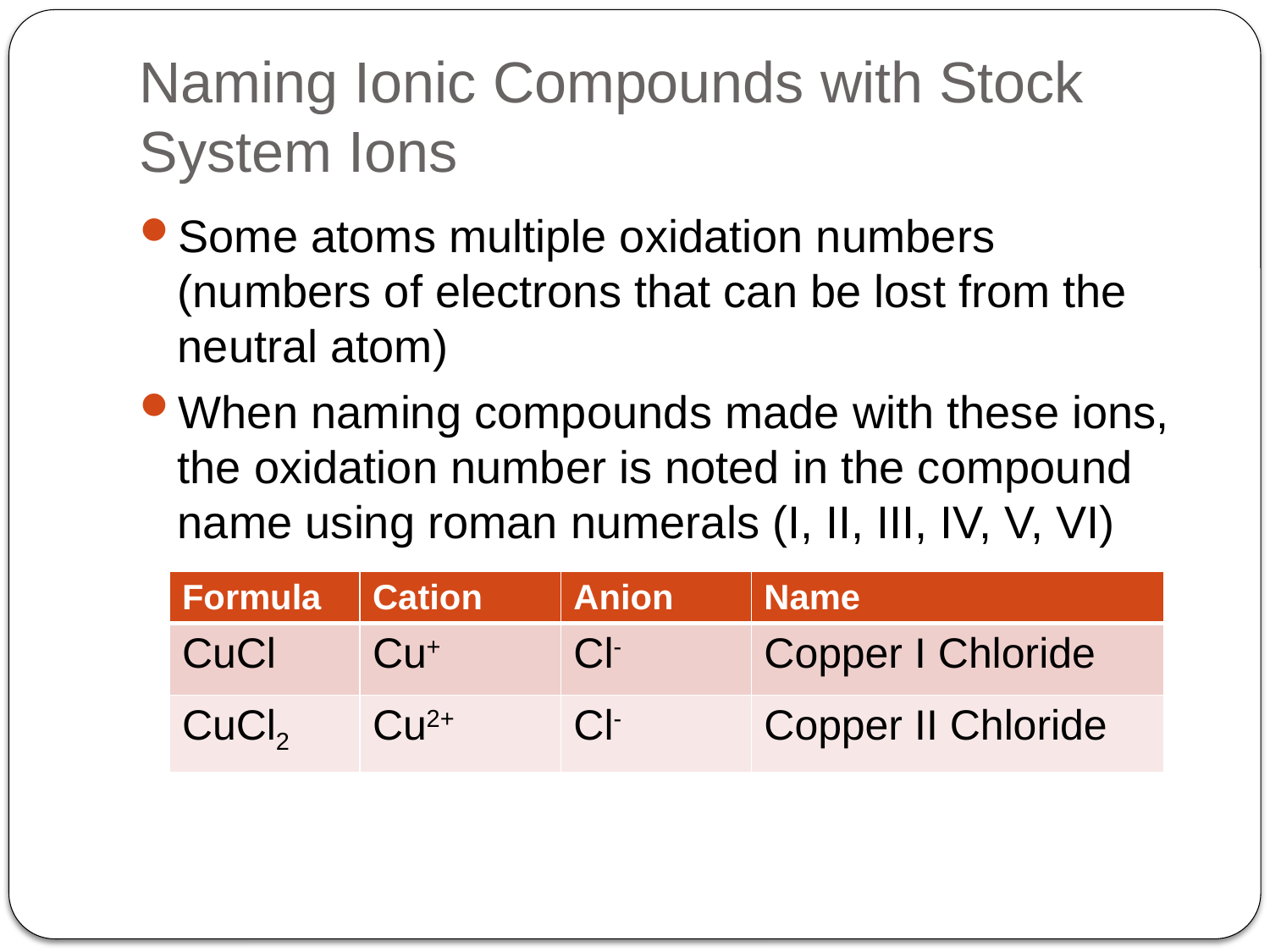

# Naming Ionic Compounds with Stock System Ions
Some atoms multiple oxidation numbers (numbers of electrons that can be lost from the neutral atom)
When naming compounds made with these ions, the oxidation number is noted in the compound name using roman numerals (I, II, III, IV, V, VI)
| Formula | Cation | Anion | Name |
| --- | --- | --- | --- |
| CuCl | Cu+ | Cl- | Copper I Chloride |
| CuCl2 | Cu2+ | Cl- | Copper II Chloride |